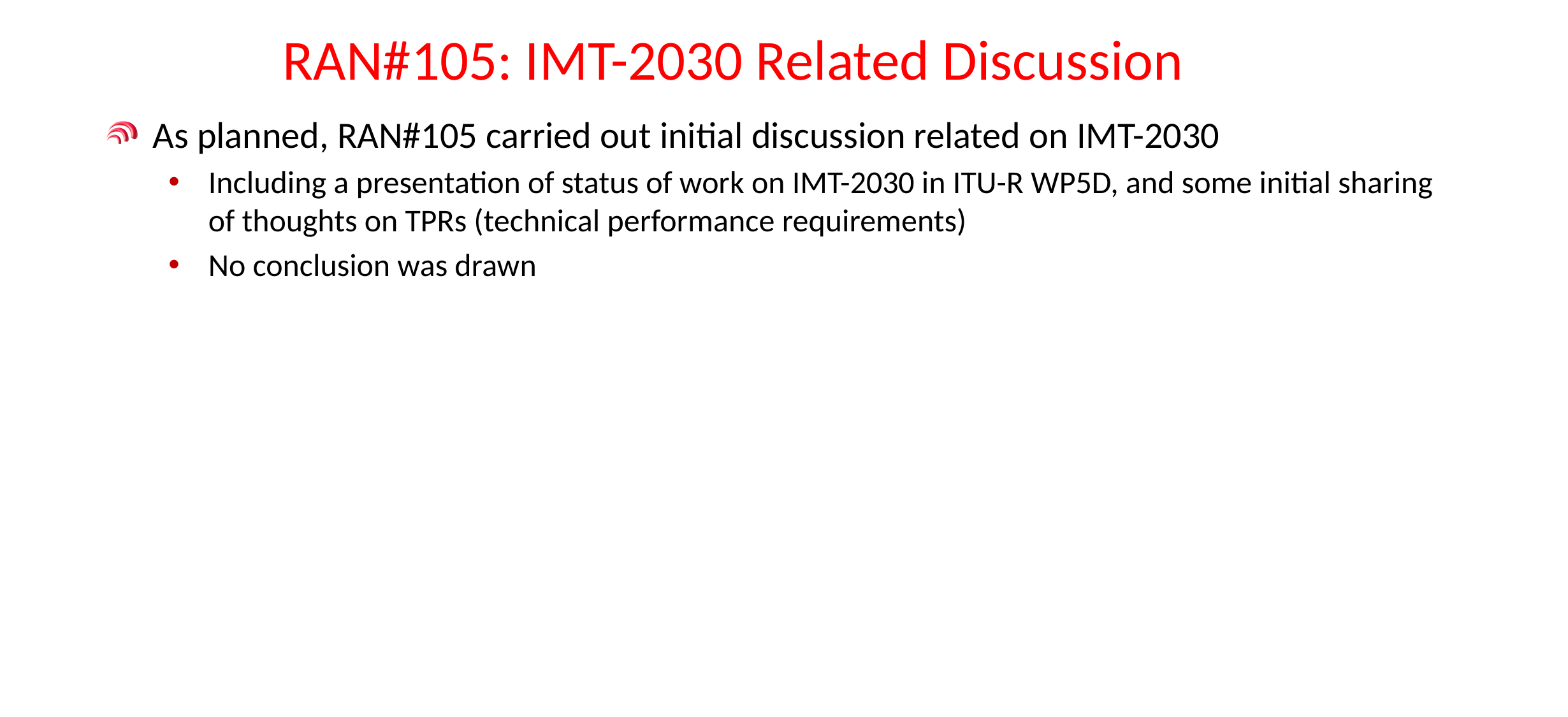

# RAN#105: IMT-2030 Related Discussion
As planned, RAN#105 carried out initial discussion related on IMT-2030
Including a presentation of status of work on IMT-2030 in ITU-R WP5D, and some initial sharing of thoughts on TPRs (technical performance requirements)
No conclusion was drawn